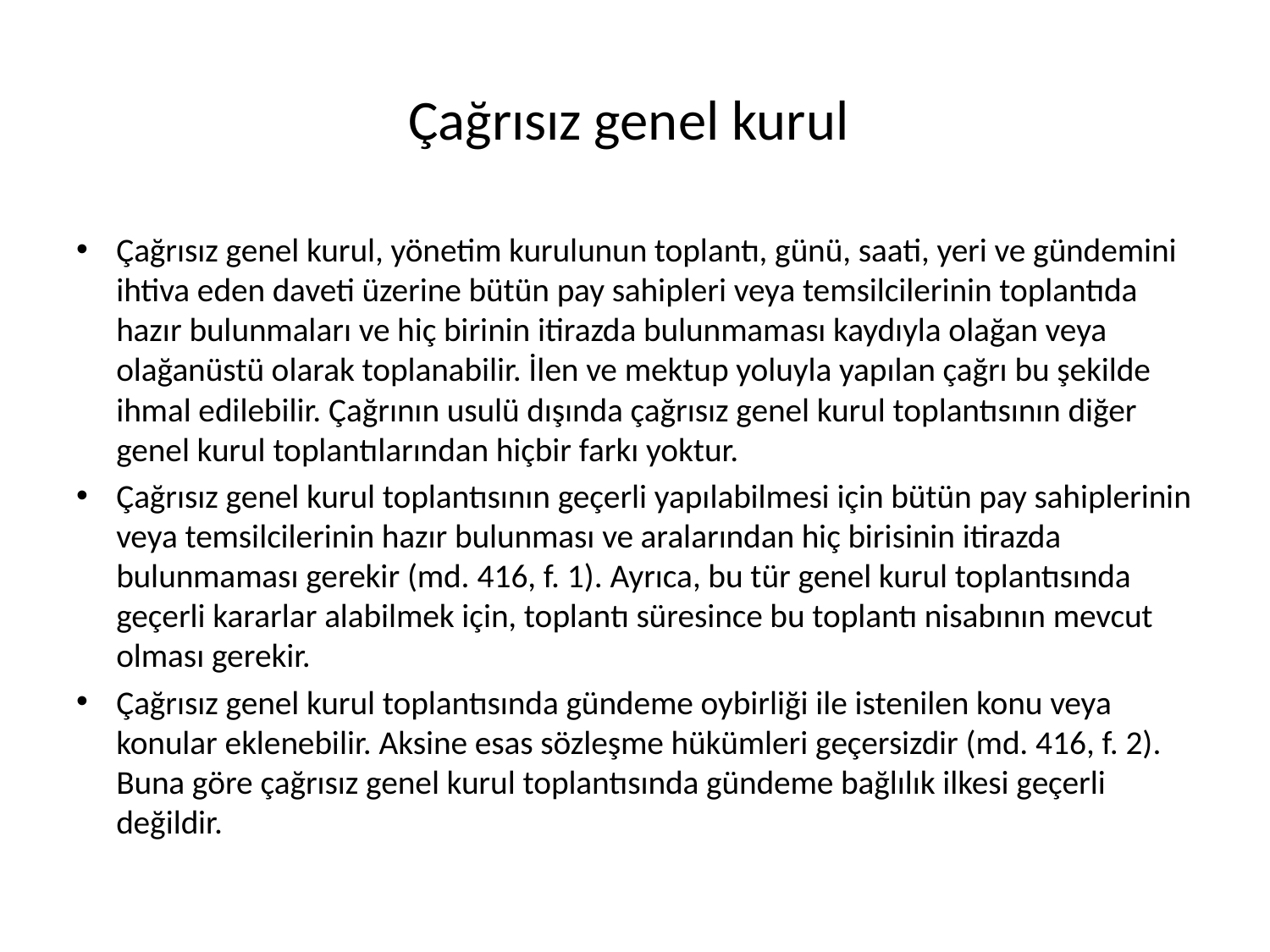

# Çağrısız genel kurul
Çağrısız genel kurul, yönetim kurulunun toplantı, günü, saati, yeri ve gündemini ihtiva eden daveti üzerine bütün pay sahipleri veya temsilcilerinin toplantıda hazır bulunmaları ve hiç birinin itirazda bulunmaması kaydıyla olağan veya olağanüstü olarak toplanabilir. İlen ve mektup yoluyla yapılan çağrı bu şekilde ihmal edilebilir. Çağrının usulü dışında çağrısız genel kurul toplantısının diğer genel kurul toplantılarından hiçbir farkı yoktur.
Çağrısız genel kurul toplantısının geçerli yapılabilmesi için bütün pay sahiplerinin veya temsilcilerinin hazır bulunması ve aralarından hiç birisinin itirazda bulunmaması gerekir (md. 416, f. 1). Ayrıca, bu tür genel kurul toplantısında geçerli kararlar alabilmek için, toplantı süresince bu toplantı nisabının mevcut olması gerekir.
Çağrısız genel kurul toplantısında gündeme oybirliği ile istenilen konu veya konular eklenebilir. Aksine esas sözleşme hükümleri geçersizdir (md. 416, f. 2). Buna göre çağrısız genel kurul toplantısında gündeme bağlılık ilkesi geçerli değildir.